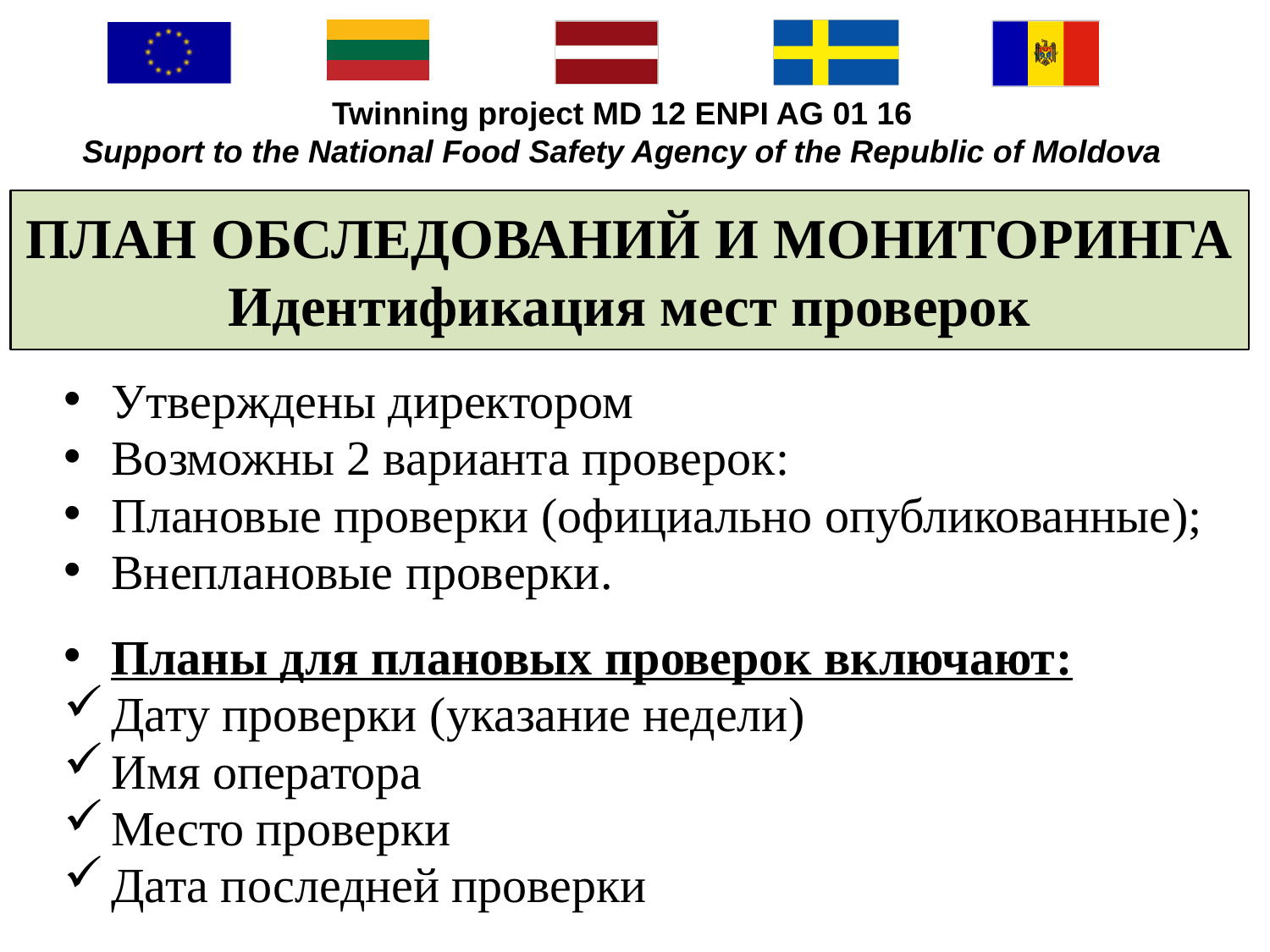

# ПЛАН ОБСЛЕДОВАНИЙ И МОНИТОРИНГА Идентификация мест проверок
Утверждены директором
Возможны 2 варианта проверок:
Плановые проверки (официально опубликованные);
Внеплановые проверки.

Планы для плановых проверок включают:
Дату проверки (указание недели)
Имя оператора
Место проверки
Дата последней проверки